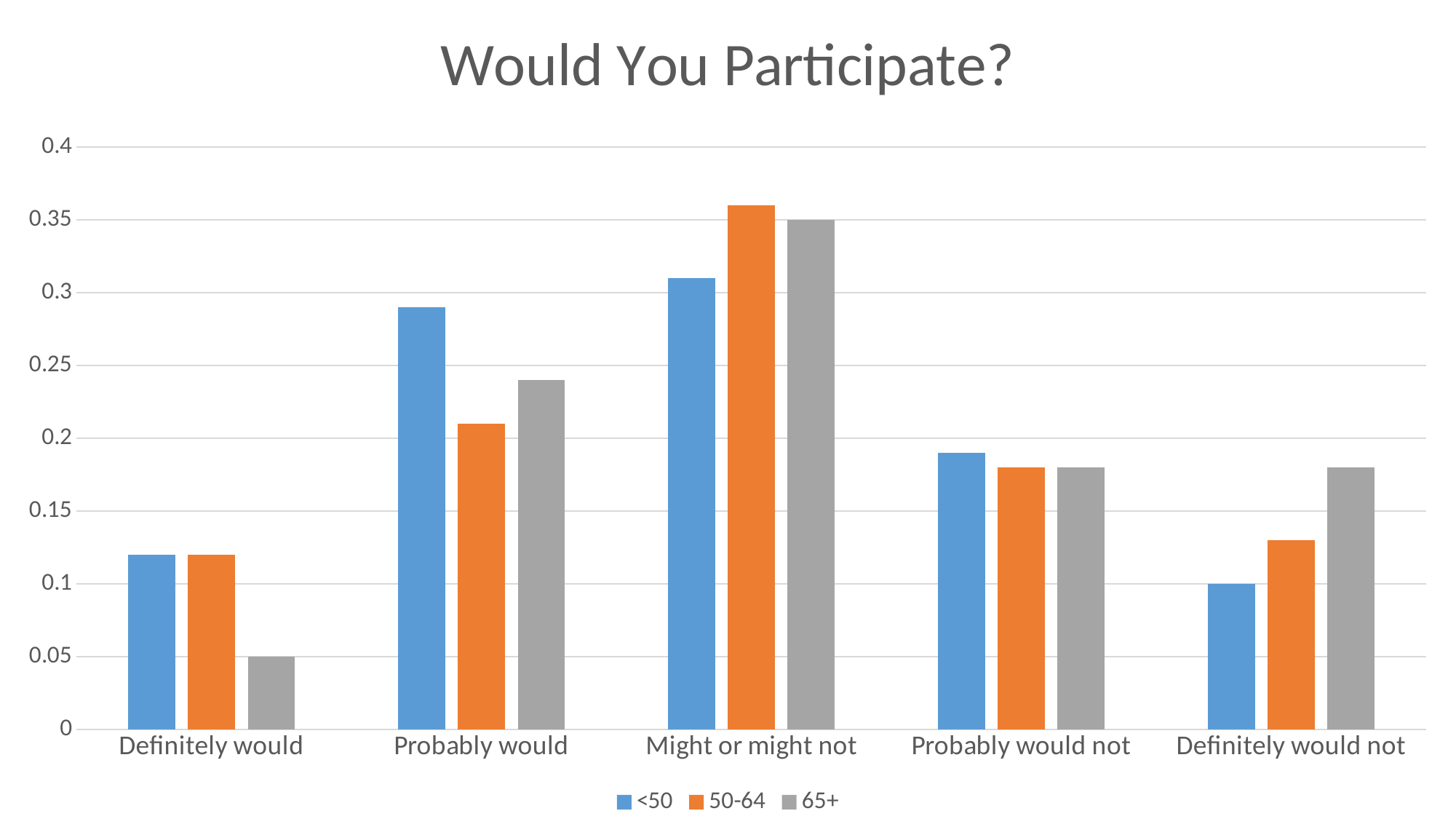

### Chart: Would You Participate?

| Category | <50 | 50-64 | 65+ |
|---|---|---|---|
| Definitely would | 0.12 | 0.12 | 0.05 |
| Probably would | 0.29 | 0.21 | 0.24 |
| Might or might not | 0.31 | 0.36 | 0.35 |
| Probably would not | 0.19 | 0.18 | 0.18 |
| Definitely would not | 0.1 | 0.13 | 0.18 |